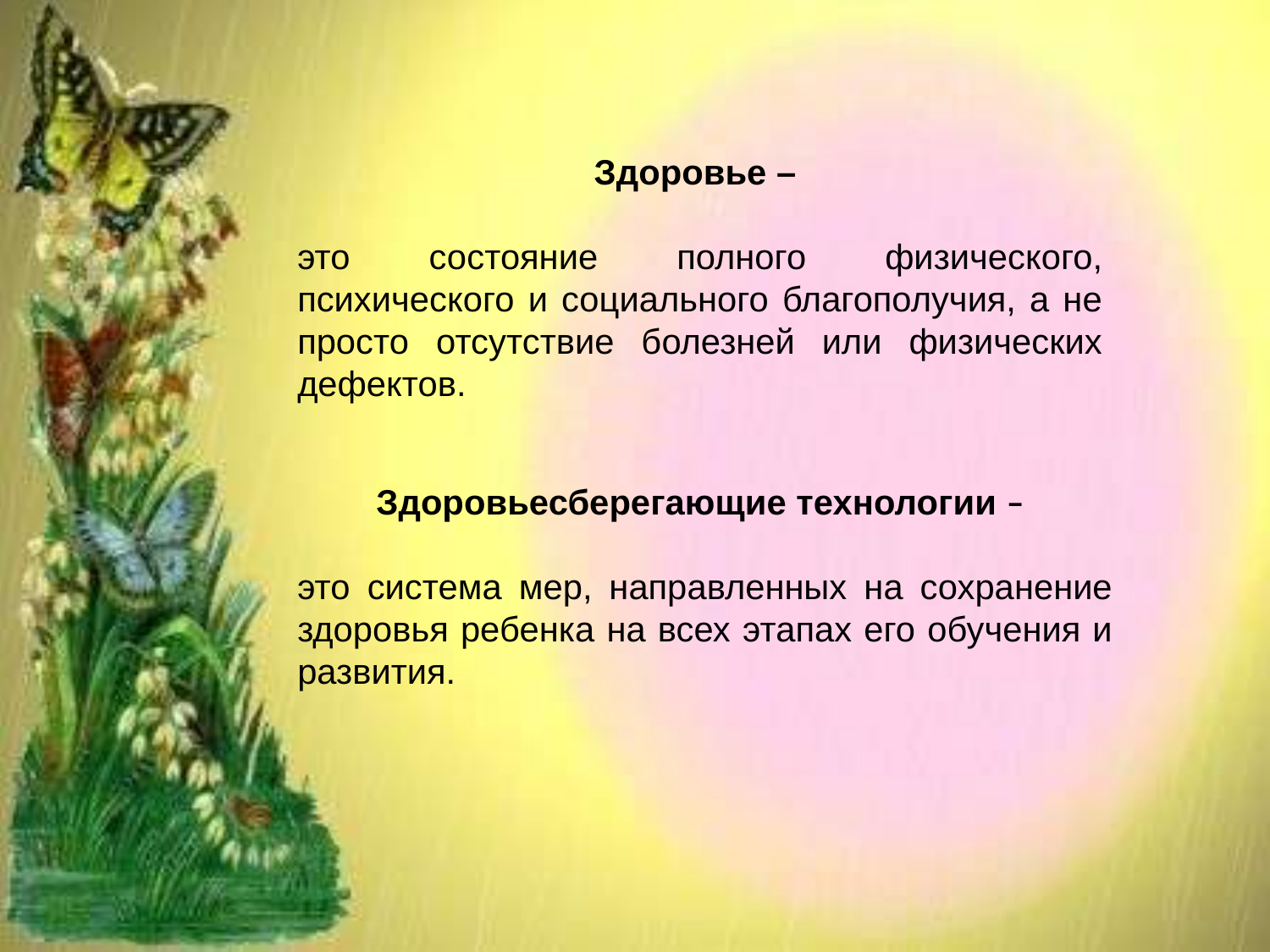

Здоровье –

это состояние полного физического, психического и социального благополучия, а не просто отсутствие болезней или физических дефектов.

Здоровьесберегающие технологии –

это система мер, направленных на сохранение здоровья ребенка на всех этапах его обучения и развития.